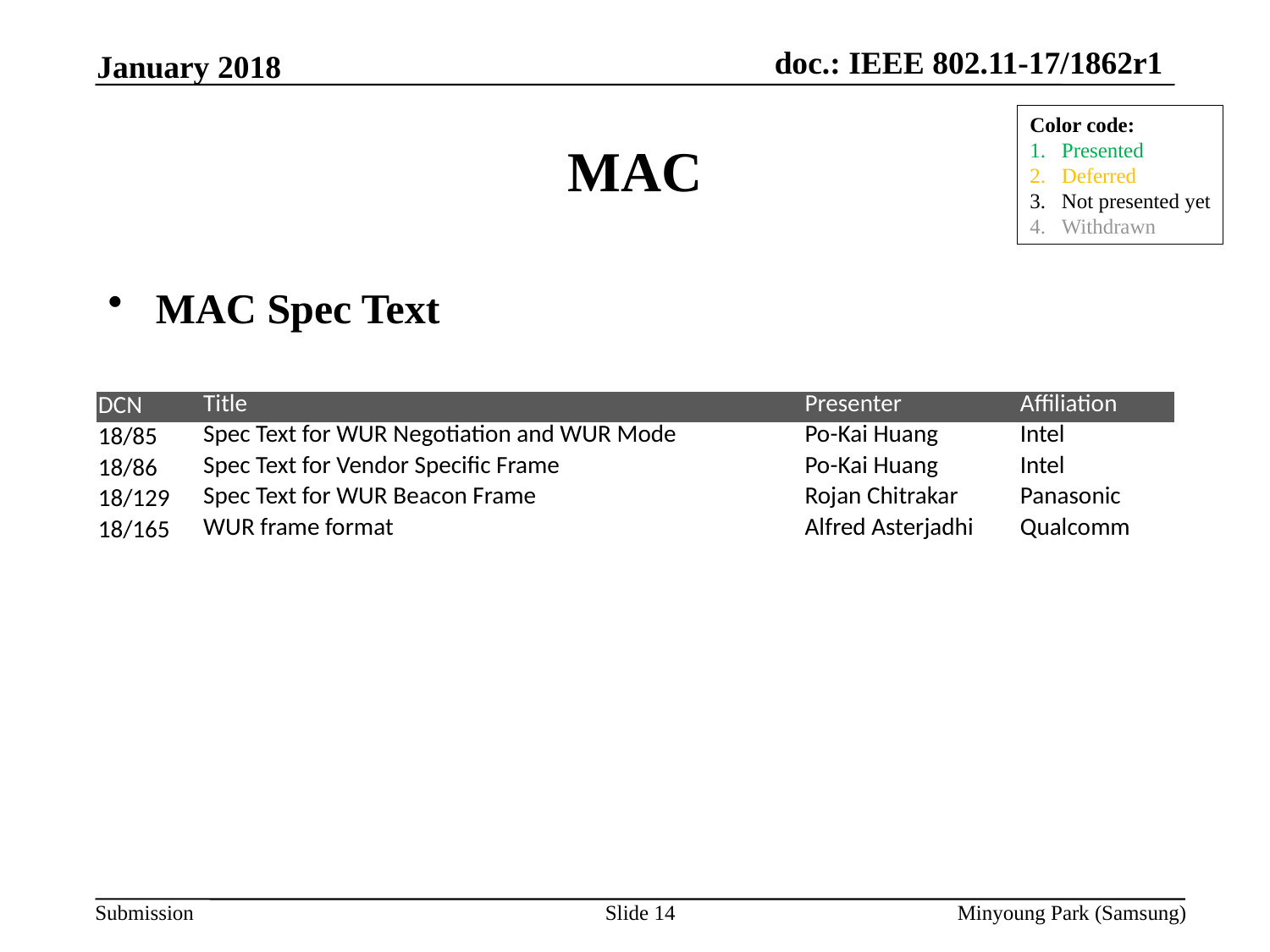

January 2018
# MAC
Color code:
Presented
Deferred
Not presented yet
Withdrawn
MAC Spec Text

| DCN | Title | Presenter | Affiliation |
| --- | --- | --- | --- |
| 18/85 | Spec Text for WUR Negotiation and WUR Mode | Po-Kai Huang | Intel |
| 18/86 | Spec Text for Vendor Specific Frame | Po-Kai Huang | Intel |
| 18/129 | Spec Text for WUR Beacon Frame | Rojan Chitrakar | Panasonic |
| 18/165 | WUR frame format | Alfred Asterjadhi | Qualcomm |
Slide 14
Minyoung Park (Samsung)